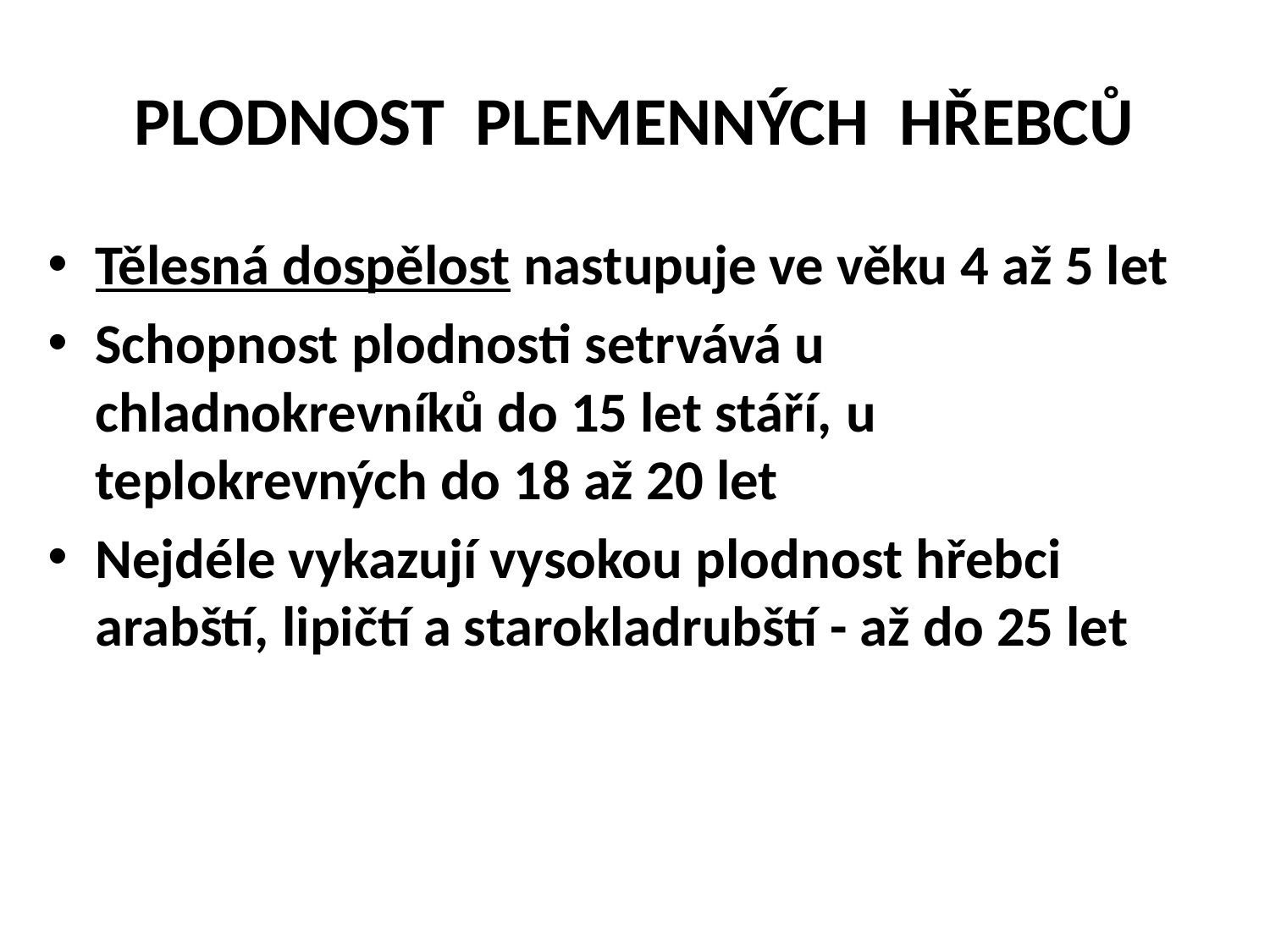

# PLODNOST  PLEMENNÝCH  HŘEBCŮ
Tělesná dospělost nastupuje ve věku 4 až 5 let
Schopnost plodnosti setrvává u chladnokrevníků do 15 let stáří, u teplokrevných do 18 až 20 let
Nejdéle vykazují vysokou plodnost hřebci arabští, lipičtí a starokladrubští - až do 25 let